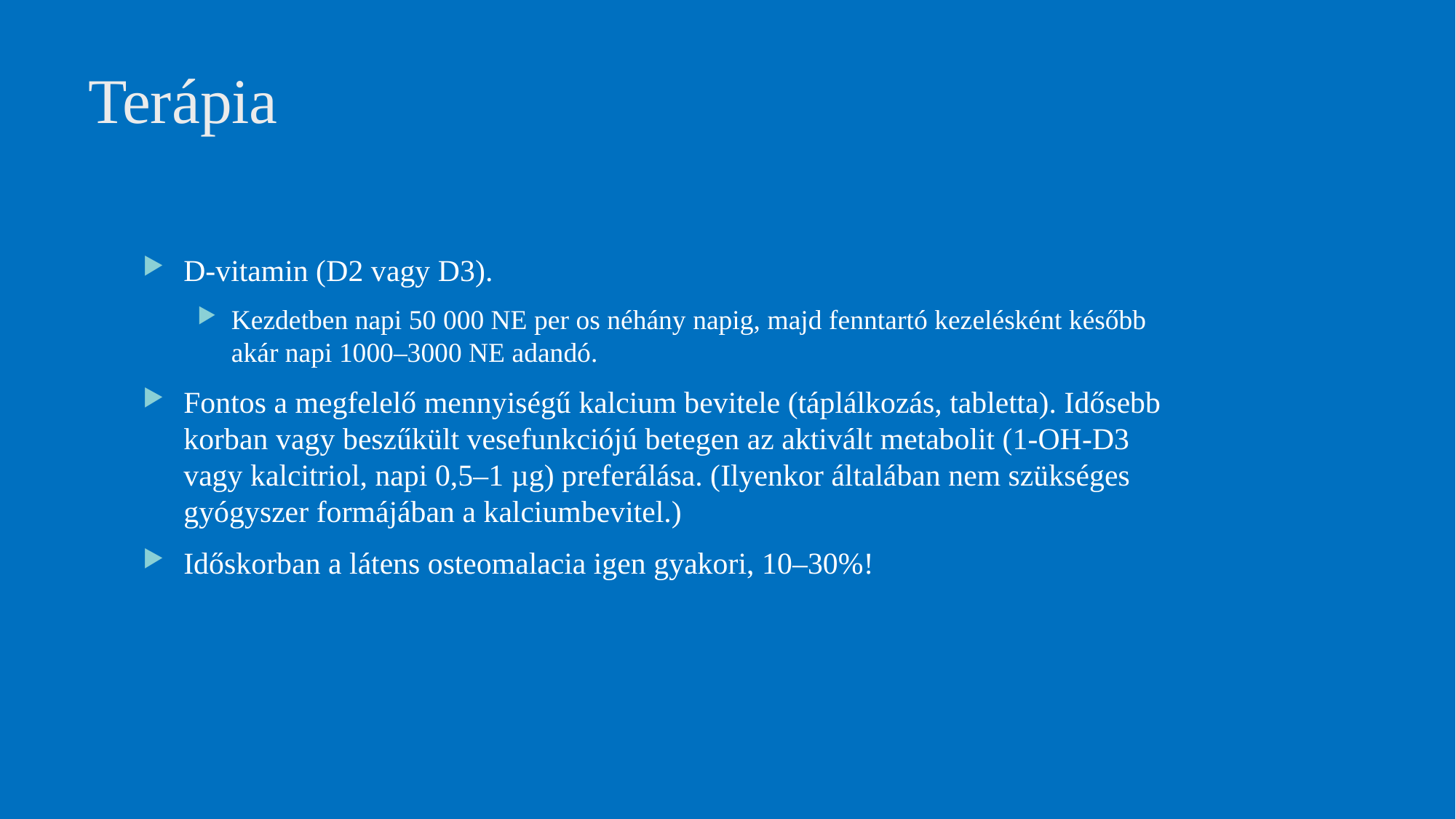

30
# Terápia
D-vitamin (D2 vagy D3).
Kezdetben napi 50 000 NE per os néhány napig, majd fenntartó kezelésként később akár napi 1000–3000 NE adandó.
Fontos a megfelelő mennyiségű kalcium bevitele (táplálkozás, tabletta). Idősebb korban vagy beszűkült vesefunkciójú betegen az aktivált metabolit (1-OH-D3 vagy kalcitriol, napi 0,5–1 µg) preferálása. (Ilyenkor általában nem szükséges gyógyszer formájában a kalciumbevitel.)
Időskorban a látens osteomalacia igen gyakori, 10–30%!